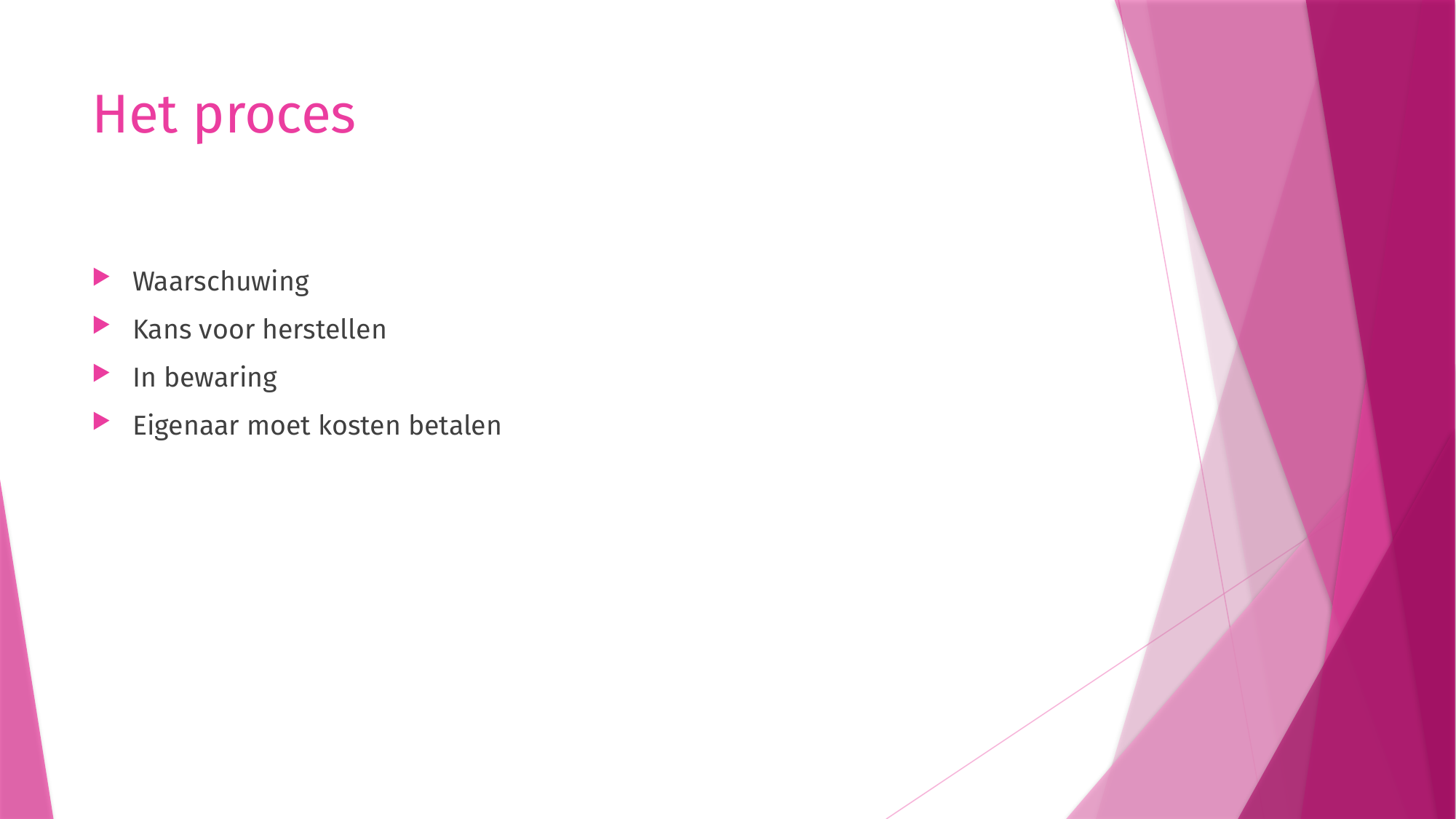

# Het proces
Waarschuwing
Kans voor herstellen
In bewaring
Eigenaar moet kosten betalen